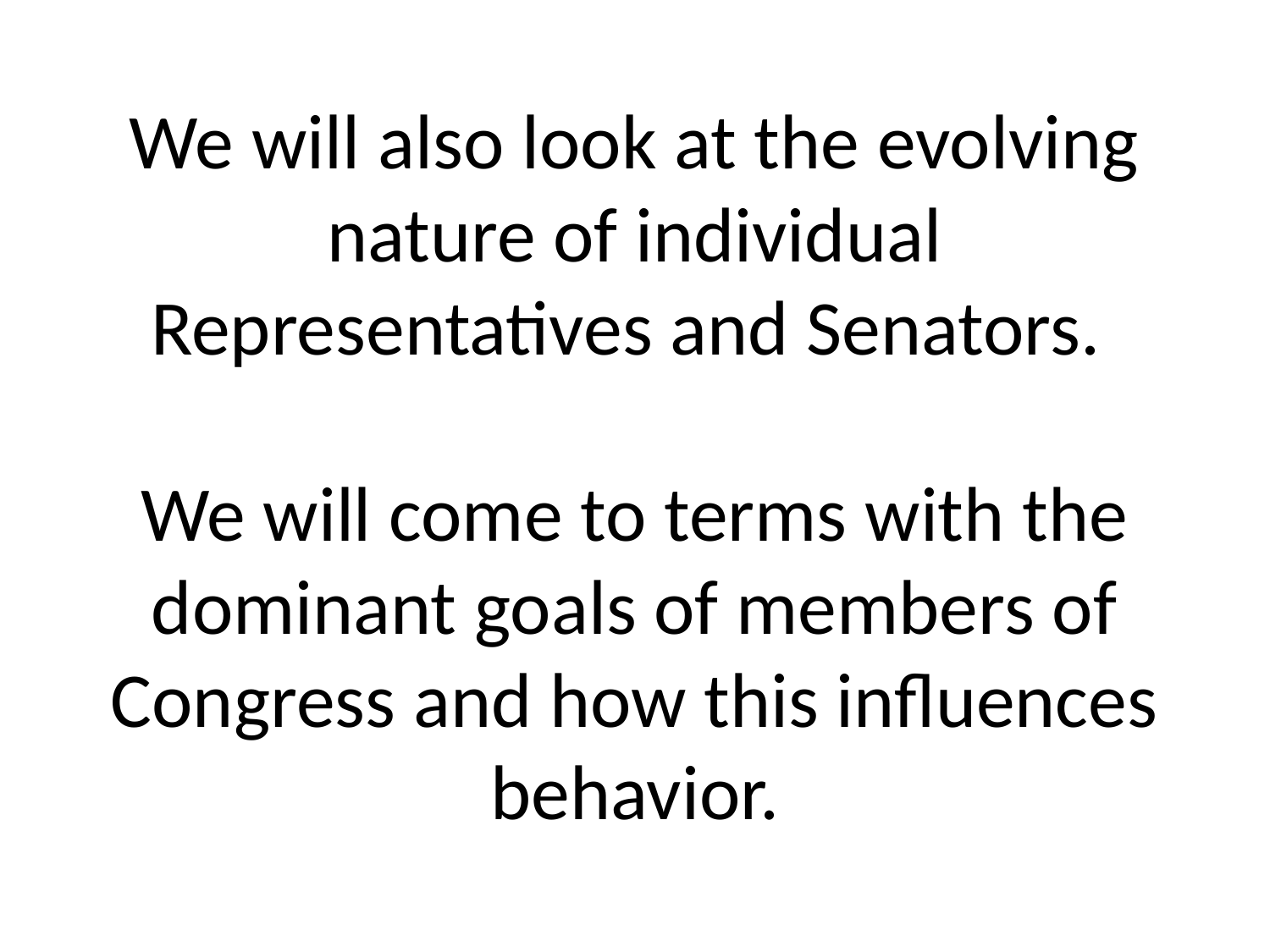

# We will also look at the evolving nature of individual Representatives and Senators. We will come to terms with the dominant goals of members of Congress and how this influences behavior.